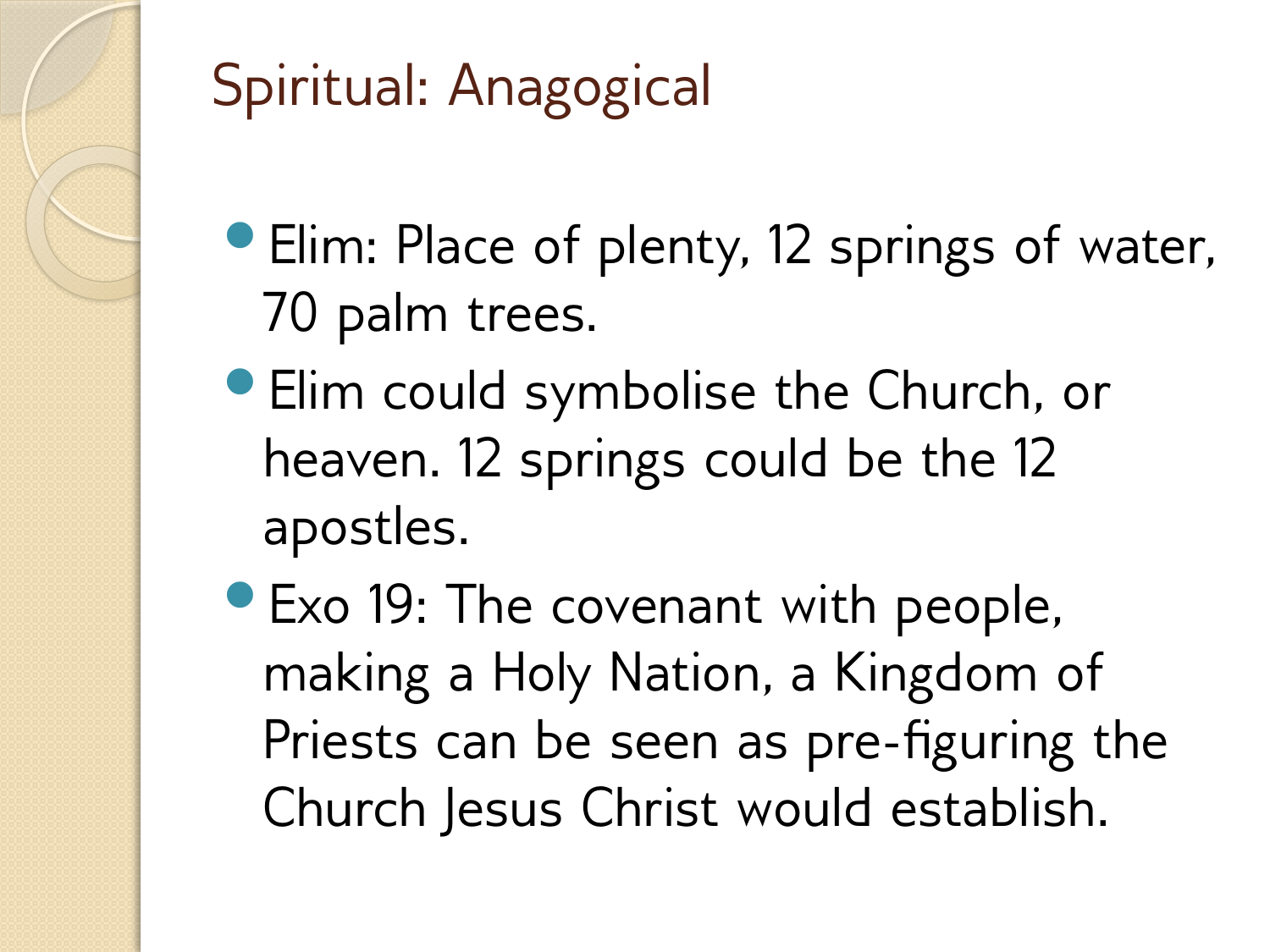

# Spiritual: Anagogical
Elim: Place of plenty, 12 springs of water, 70 palm trees.
Elim could symbolise the Church, or heaven. 12 springs could be the 12 apostles.
Exo 19: The covenant with people, making a Holy Nation, a Kingdom of Priests can be seen as pre-figuring the Church Jesus Christ would establish.